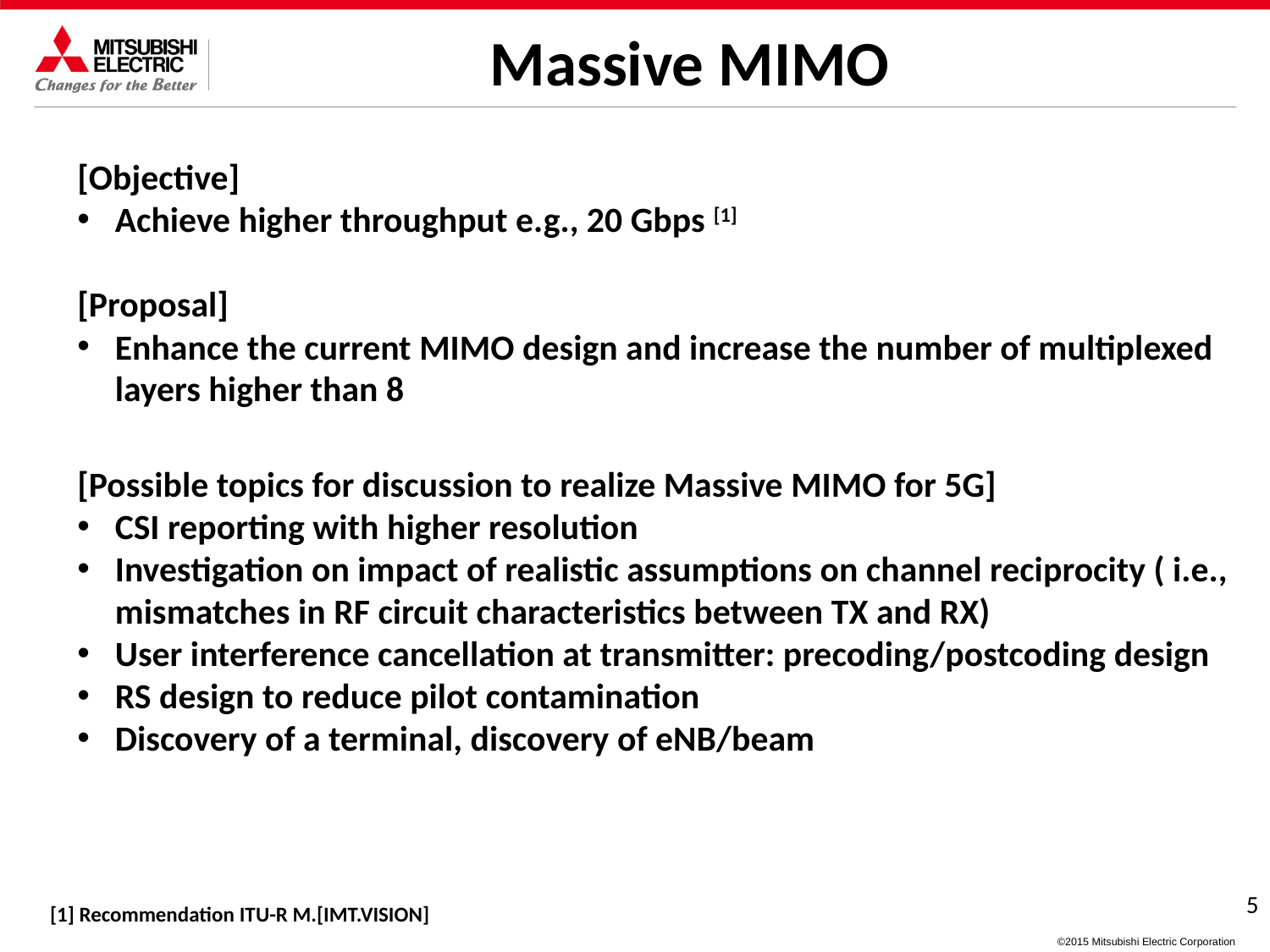

Massive MIMO
[Objective]
Achieve higher throughput e.g., 20 Gbps [1]

[Proposal]
Enhance the current MIMO design and increase the number of multiplexed layers higher than 8

[Possible topics for discussion to realize Massive MIMO for 5G]
CSI reporting with higher resolution
Investigation on impact of realistic assumptions on channel reciprocity ( i.e., mismatches in RF circuit characteristics between TX and RX)
User interference cancellation at transmitter: precoding/postcoding design
RS design to reduce pilot contamination
Discovery of a terminal, discovery of eNB/beam
5
[1] Recommendation ITU-R M.[IMT.VISION]